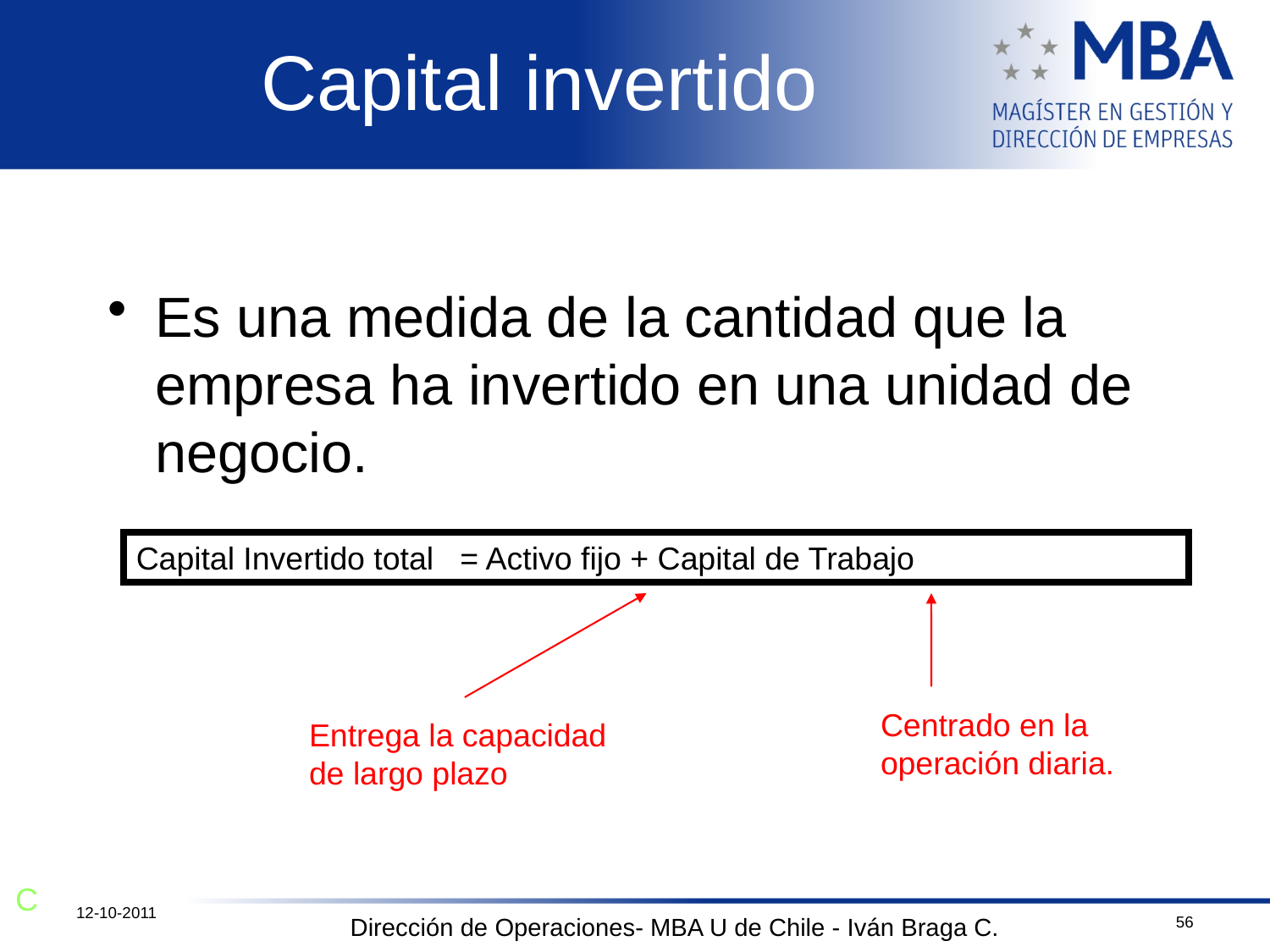

# Capital invertido
Es una medida de la cantidad que la empresa ha invertido en una unidad de negocio.
Capital Invertido total   = Activo fijo + Capital de Trabajo

Centrado en la operación diaria.
Entrega la capacidad de largo plazo
C
12-10-2011

56